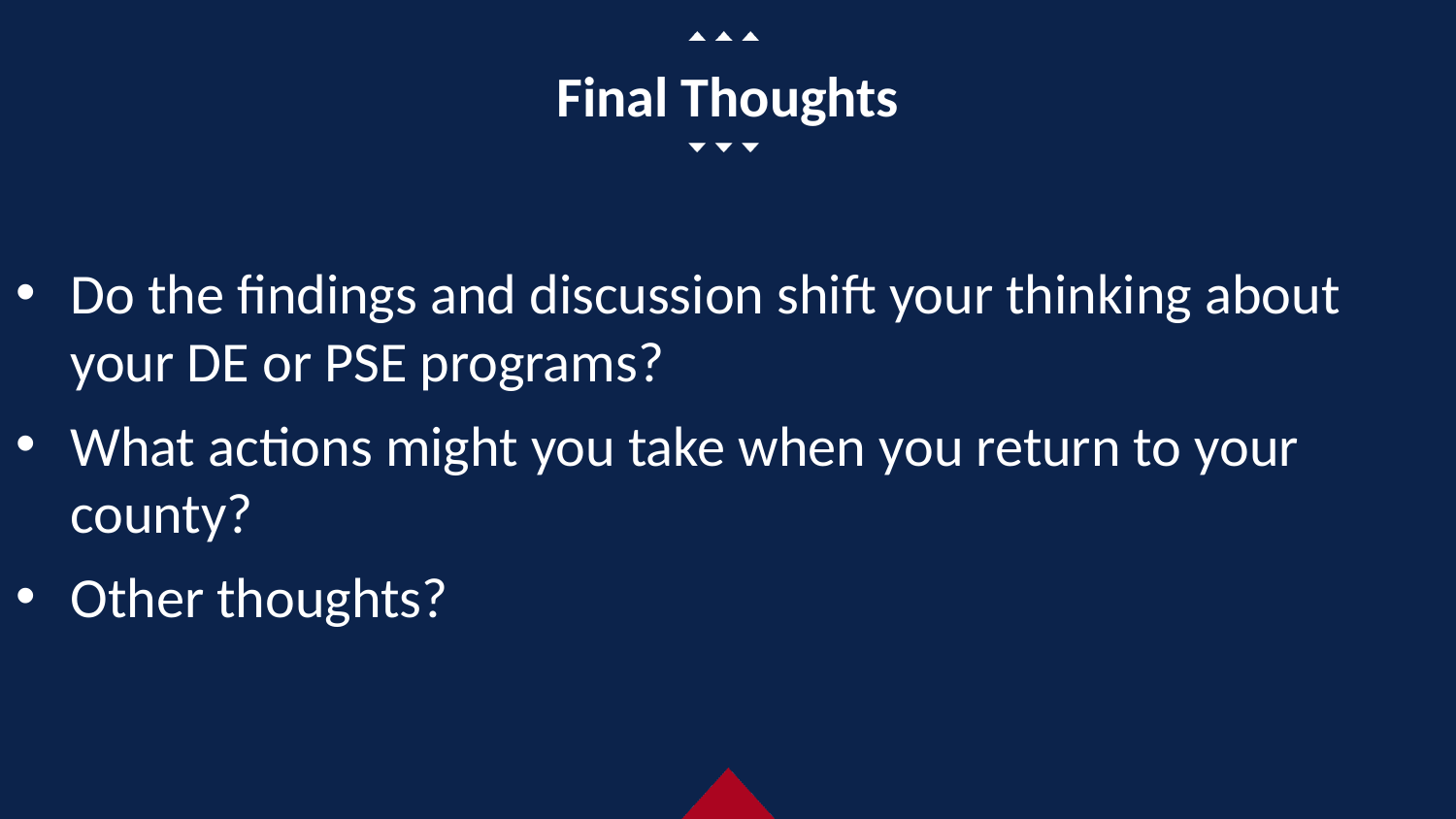

# Final Thoughts
Do the findings and discussion shift your thinking about your DE or PSE programs?
What actions might you take when you return to your county?
Other thoughts?